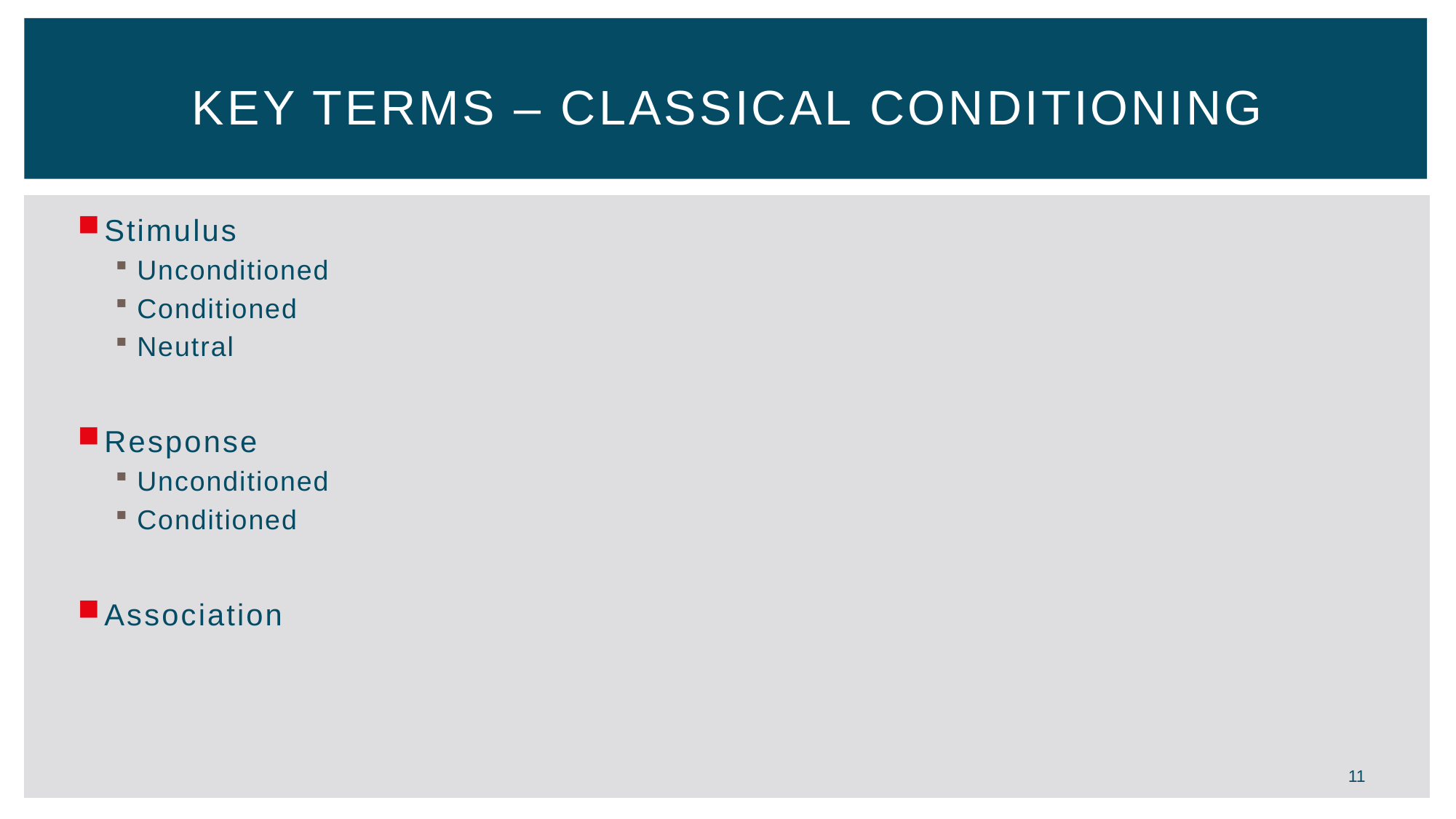

# Key Terms – Classical Conditioning
Stimulus
Unconditioned
Conditioned
Neutral

Response
Unconditioned
Conditioned

Association

11